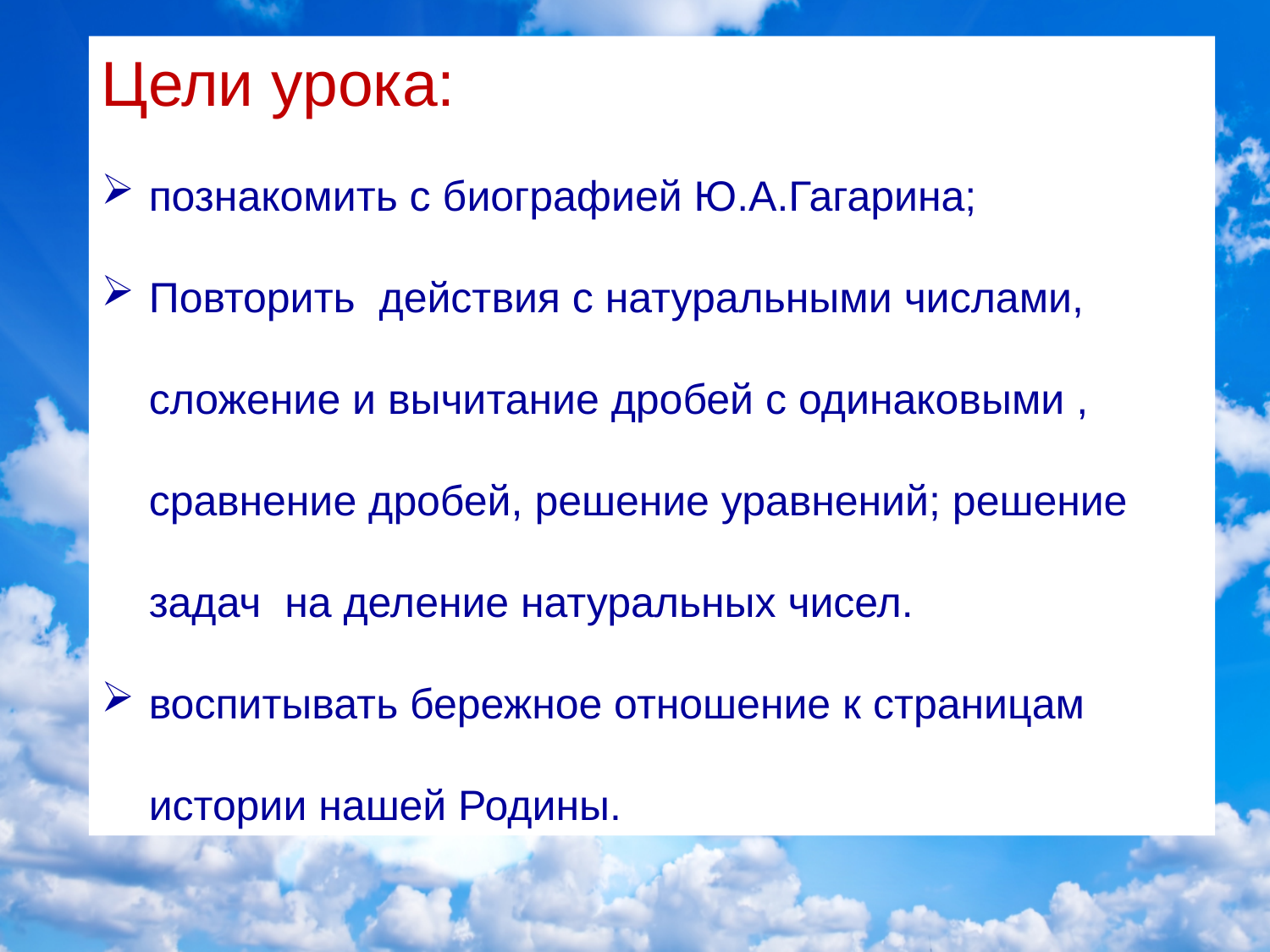

Цели урока:
познакомить с биографией Ю.А.Гагарина;
Повторить  действия с натуральными числами, сложение и вычитание дробей с одинаковыми , сравнение дробей, решение уравнений; решение задач  на деление натуральных чисел.
воспитывать бережное отношение к страницам истории нашей Родины.